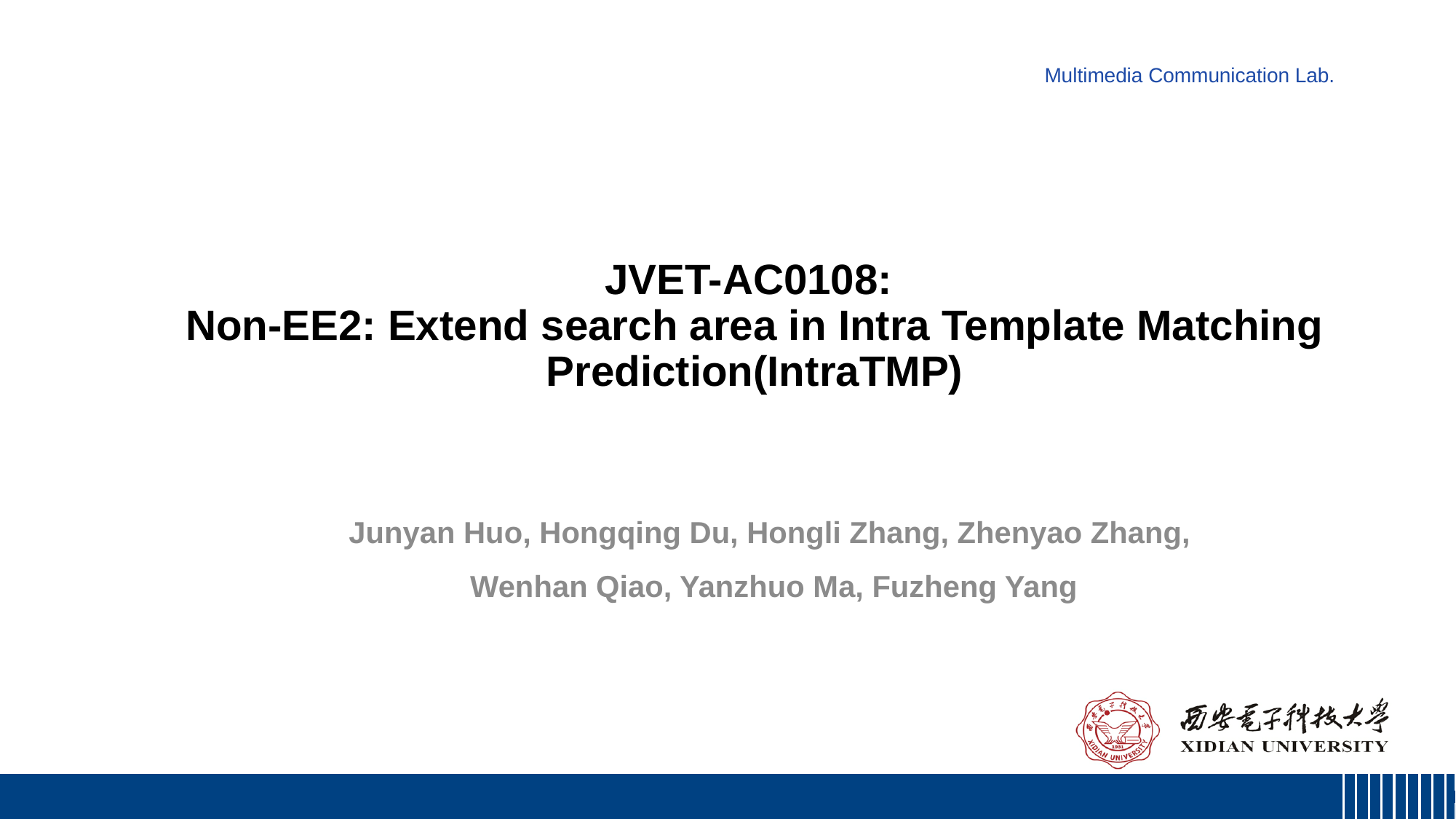

# JVET-AC0108: Non-EE2: Extend search area in Intra Template Matching Prediction(IntraTMP)
Junyan Huo, Hongqing Du, Hongli Zhang, Zhenyao Zhang,
Wenhan Qiao, Yanzhuo Ma, Fuzheng Yang